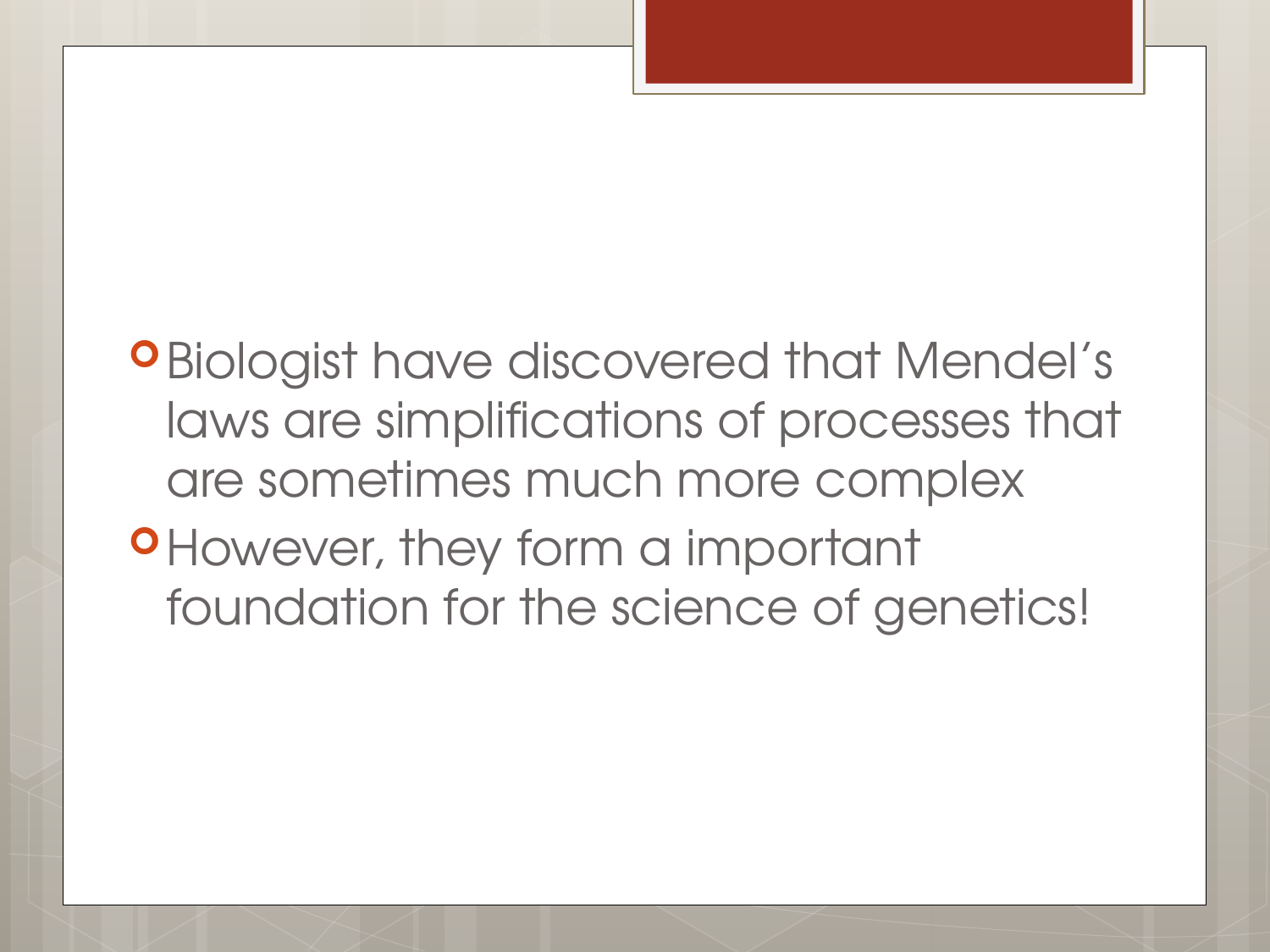

#
Biologist have discovered that Mendel’s laws are simplifications of processes that are sometimes much more complex
However, they form a important foundation for the science of genetics!